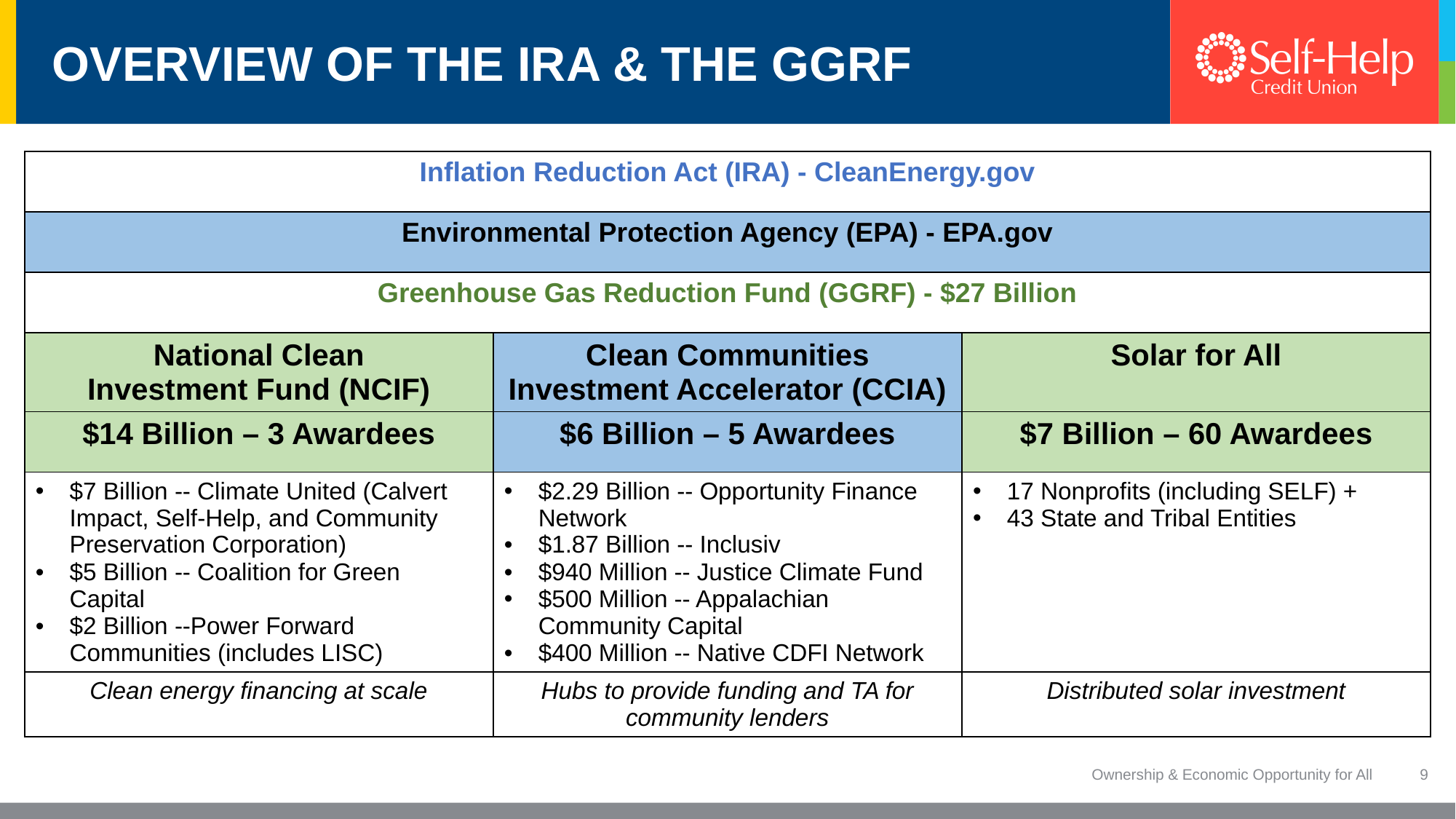

Overview of The IRA & The GGRF
| Inflation Reduction Act (IRA) - CleanEnergy.gov |  |  |
| --- | --- | --- |
| Environmental Protection Agency (EPA) - EPA.gov |  |  |
| Greenhouse Gas Reduction Fund (GGRF) - $27 Billion |  |  |
| National Clean Investment Fund (NCIF) | Clean Communities Investment Accelerator (CCIA) | Solar for All |
| $14 Billion – 3 Awardees | $6 Billion – 5 Awardees | $7 Billion – 60 Awardees |
| $7 Billion -- Climate United (Calvert Impact, Self-Help, and Community Preservation Corporation) $5 Billion -- Coalition for Green Capital $2 Billion --Power Forward Communities (includes LISC) | $2.29 Billion -- Opportunity Finance Network $1.87 Billion -- Inclusiv $940 Million -- Justice Climate Fund $500 Million -- Appalachian Community Capital $400 Million -- Native CDFI Network | 17 Nonprofits (including SELF) + 43 State and Tribal Entities |
| Clean energy financing at scale | Hubs to provide funding and TA for community lenders | Distributed solar investment |
9
Ownership & Economic Opportunity for All